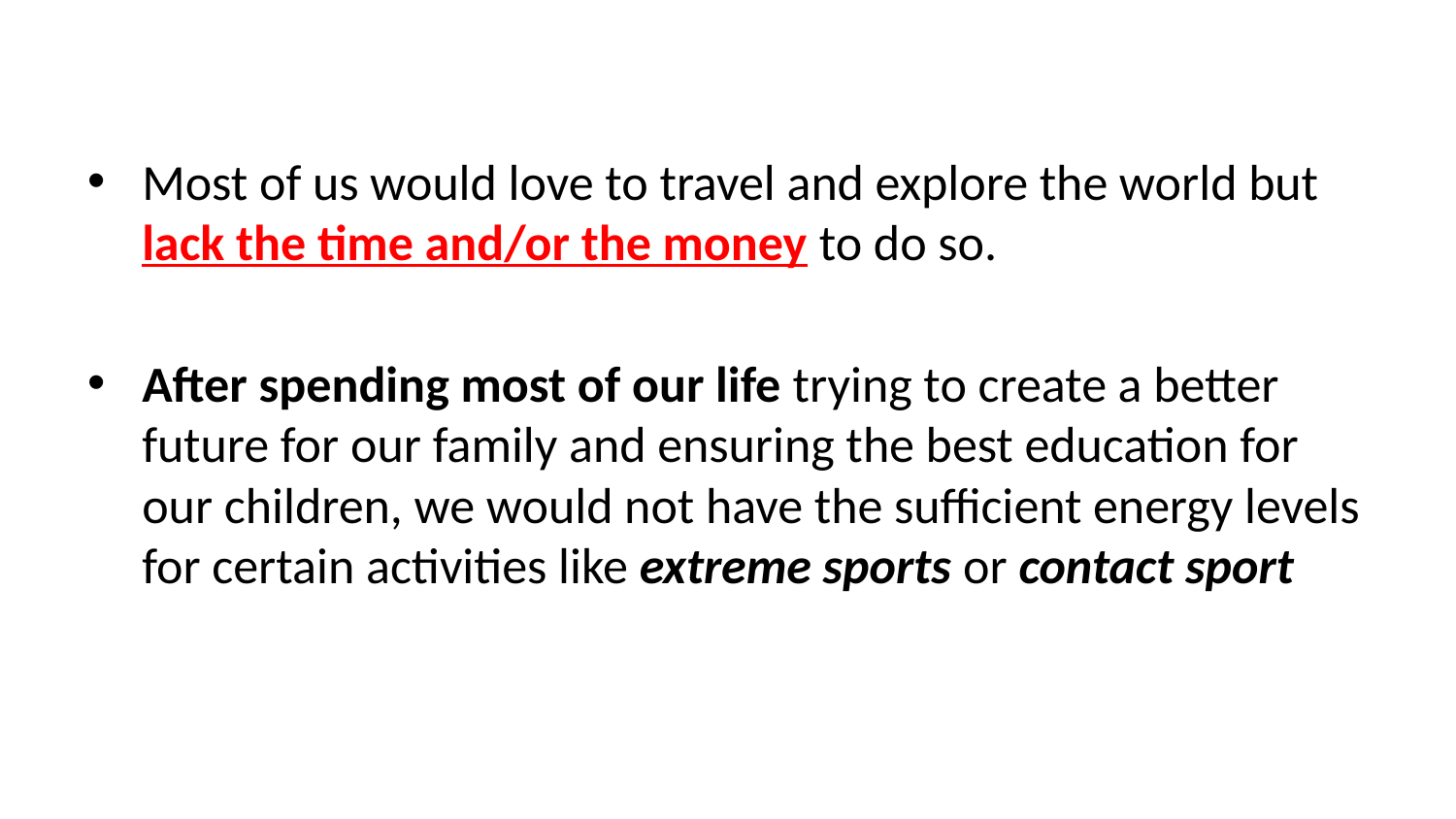

Most of us would love to travel and explore the world but lack the time and/or the money to do so.

After spending most of our life trying to create a better future for our family and ensuring the best education for our children, we would not have the sufficient energy levels for certain activities like extreme sports or contact sport